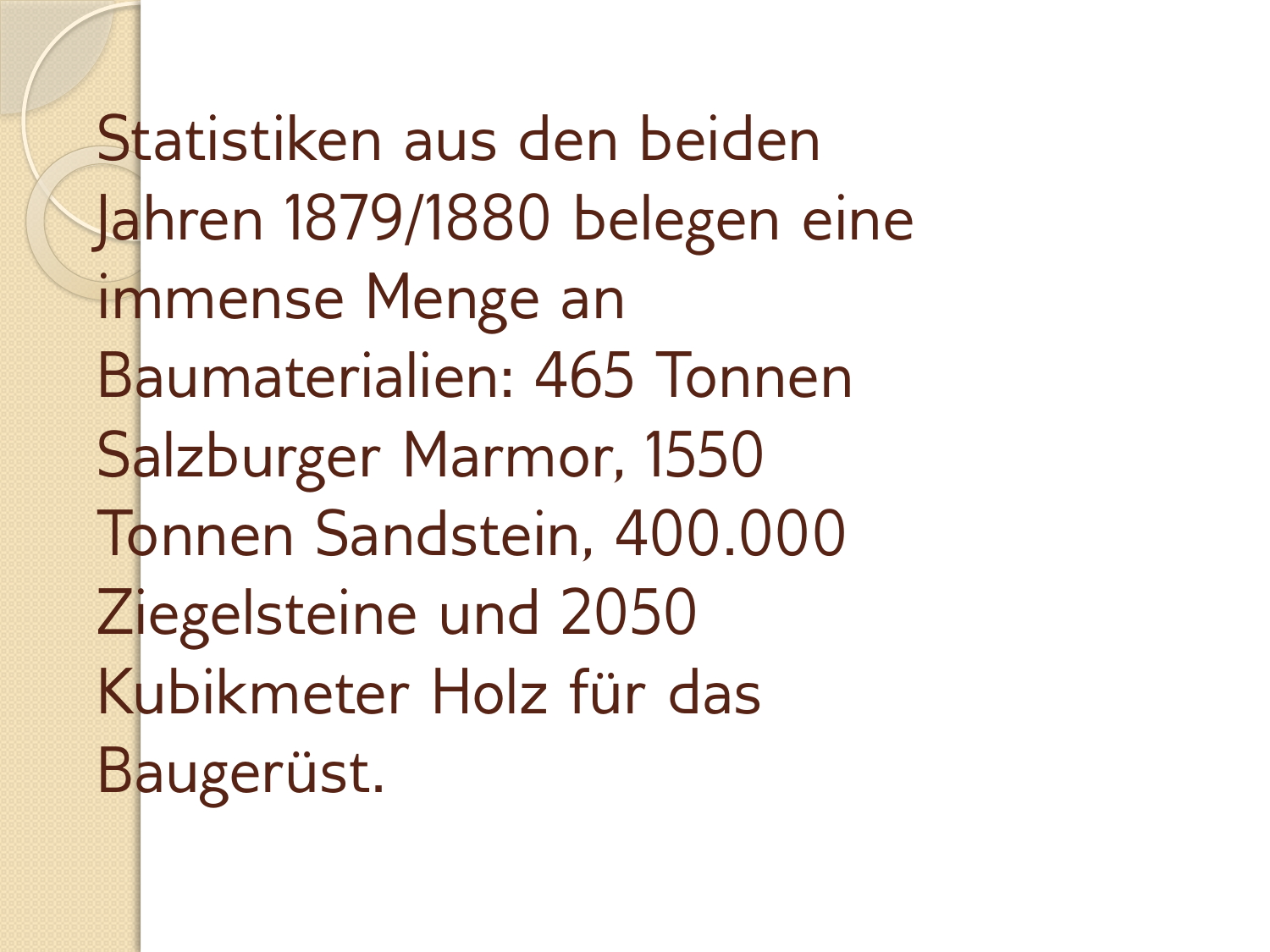

# Statistiken aus den beiden Jahren 1879/1880 belegen eine immense Menge an Baumaterialien: 465 Tonnen Salzburger Marmor, 1550 Tonnen Sandstein, 400.000 Ziegelsteine und 2050 Kubikmeter Holz für das Baugerüst.